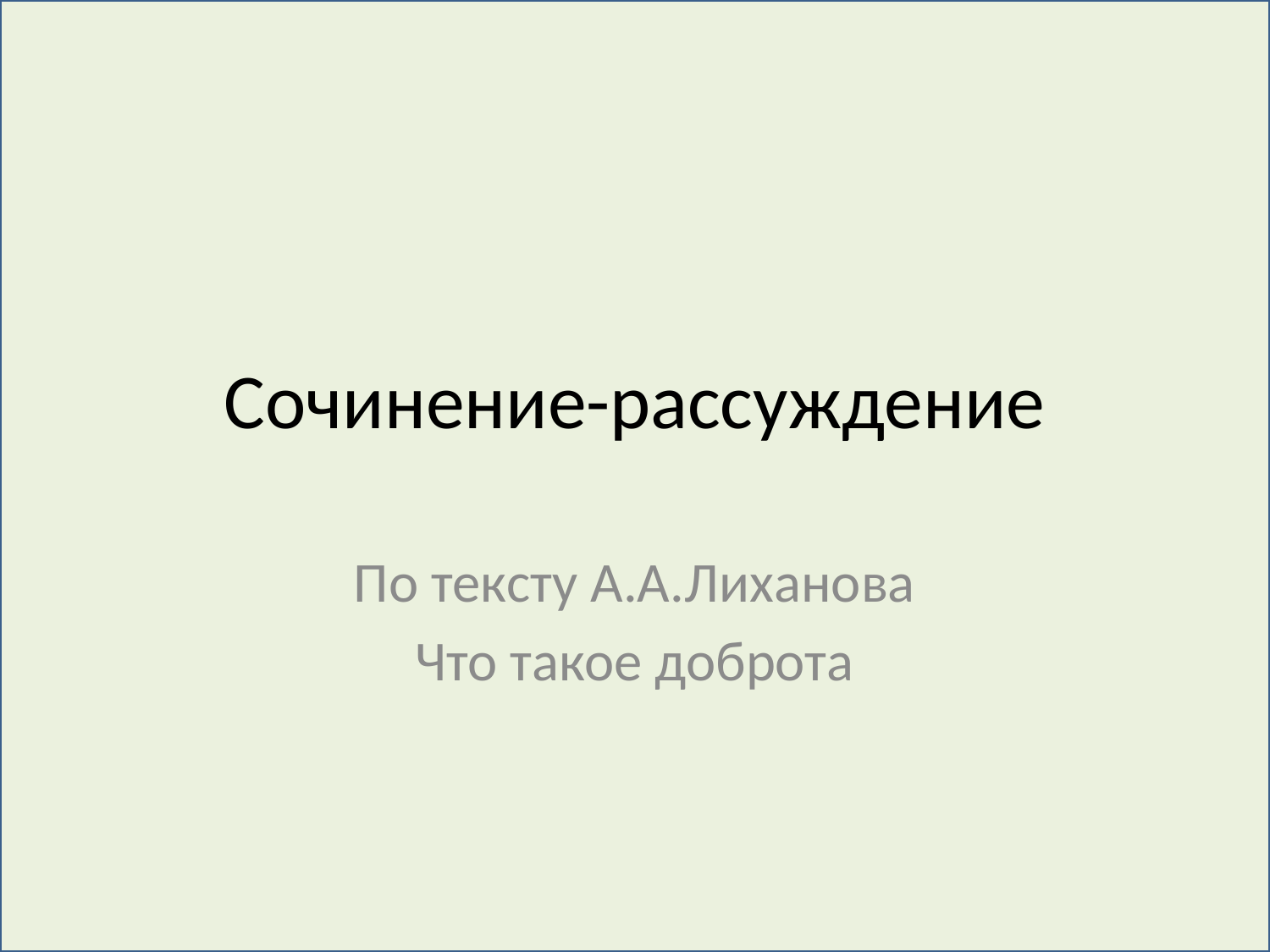

# Сочинение-рассуждение
По тексту А.А.Лиханова
Что такое доброта